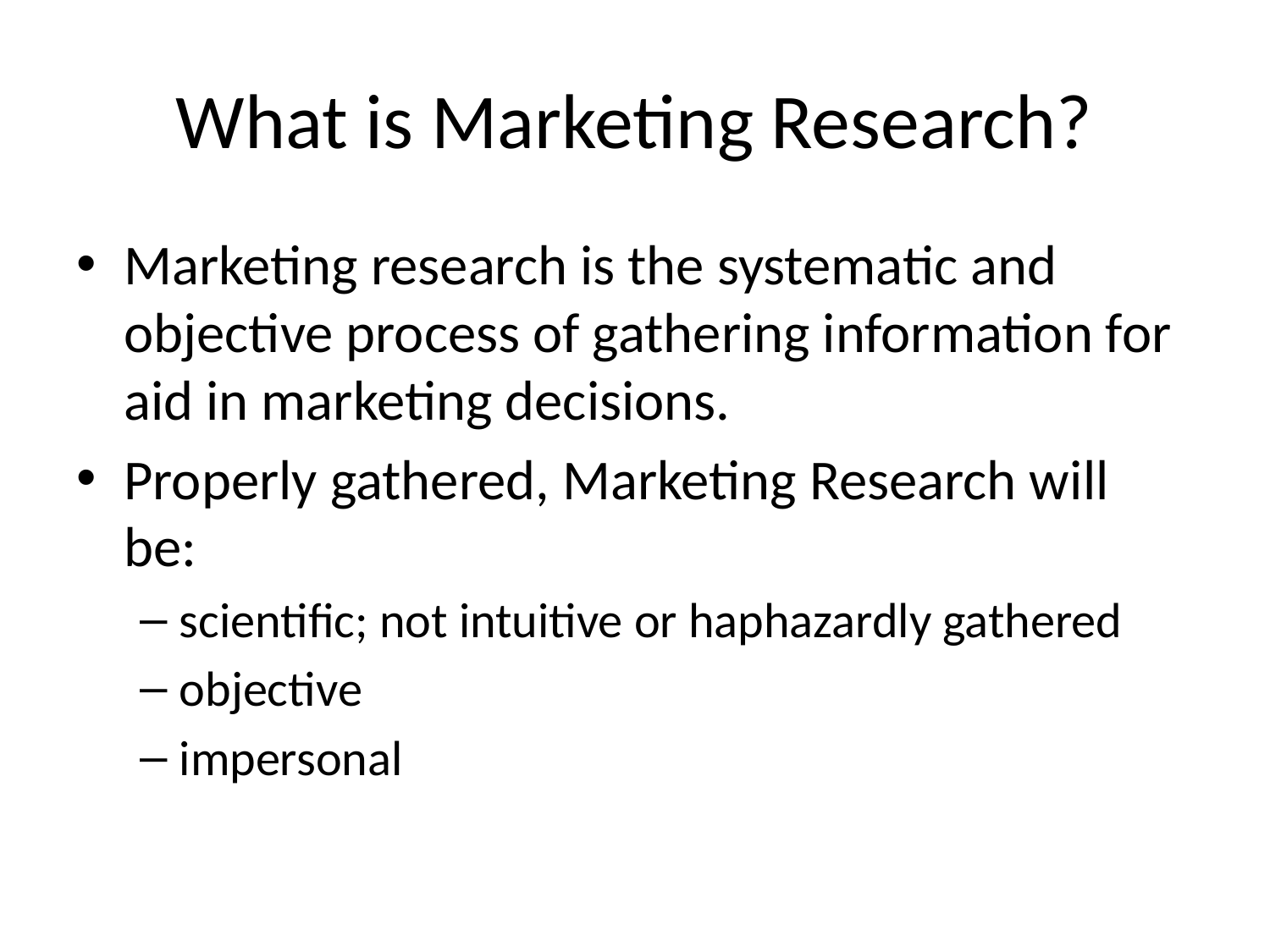

# What is Marketing Research?
Marketing research is the systematic and objective process of gathering information for aid in marketing decisions.
Properly gathered, Marketing Research will be:
scientific; not intuitive or haphazardly gathered
objective
impersonal